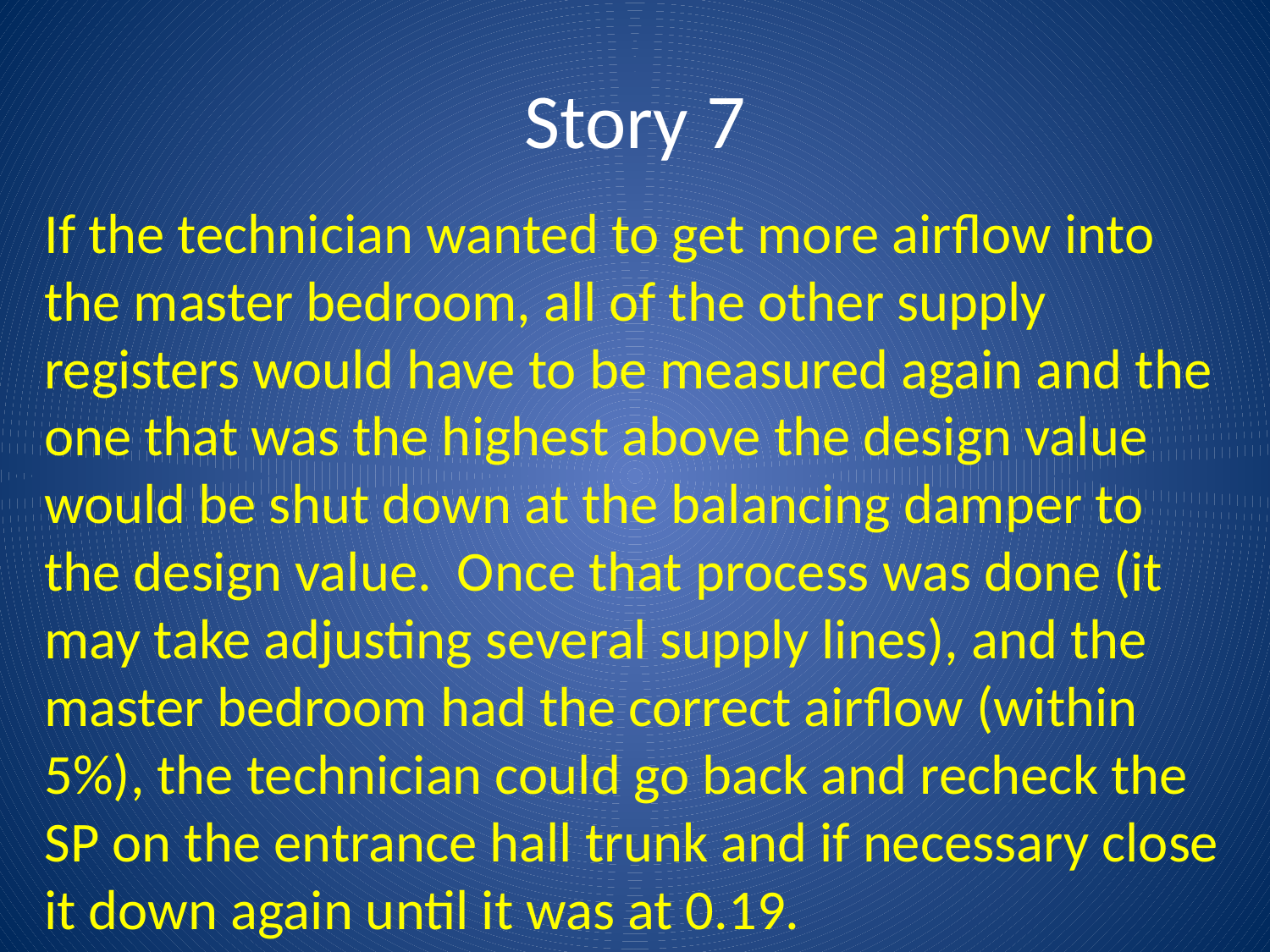

# Story 7
If the technician wanted to get more airflow into the master bedroom, all of the other supply registers would have to be measured again and the one that was the highest above the design value would be shut down at the balancing damper to the design value.  Once that process was done (it may take adjusting several supply lines), and the master bedroom had the correct airflow (within 5%), the technician could go back and recheck the SP on the entrance hall trunk and if necessary close it down again until it was at 0.19.